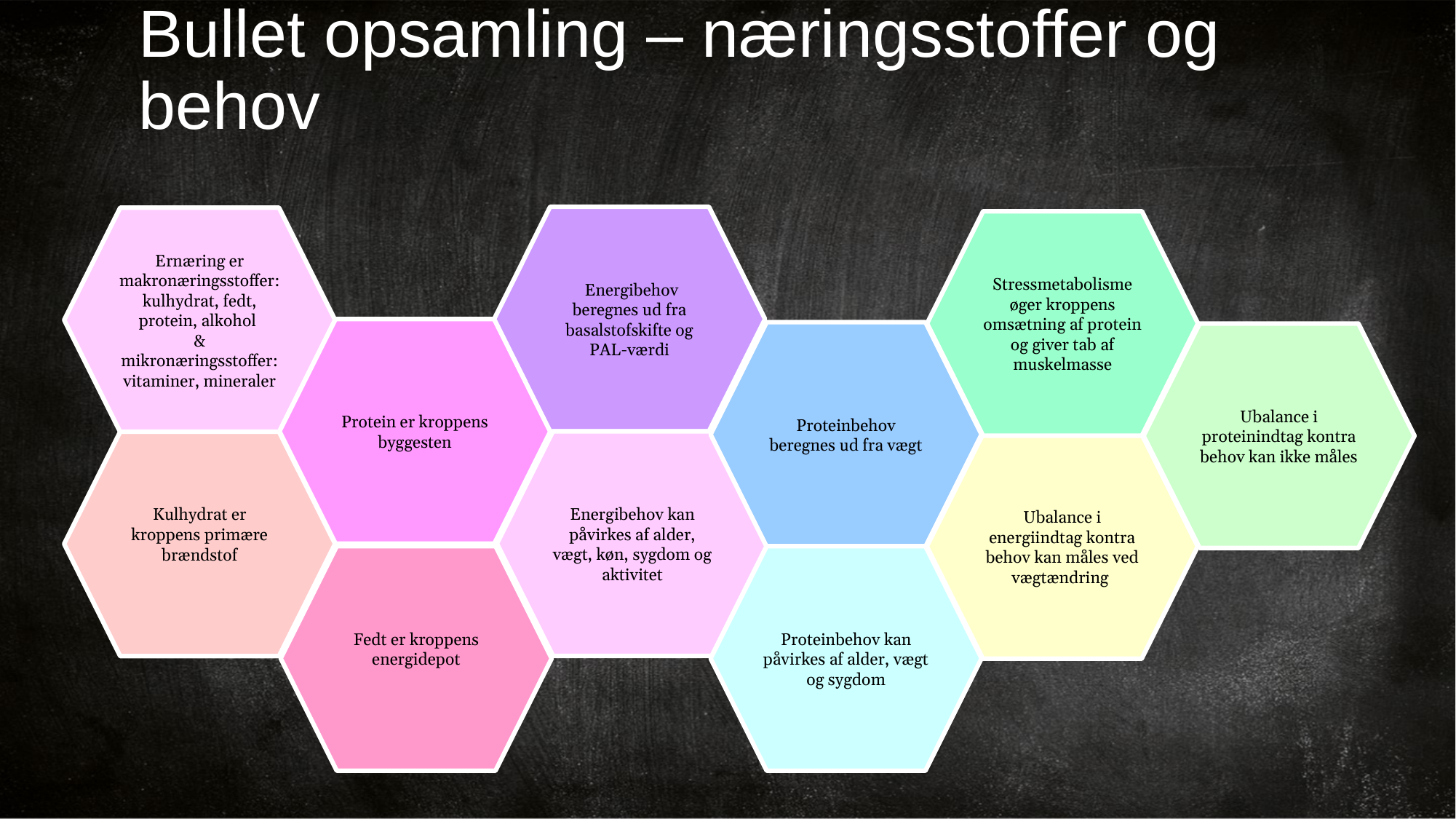

# Bullet opsamling – næringsstoffer og behov
 Energibehov beregnes ud fra basalstofskifte og PAL-værdi
Ernæring er makronæringsstoffer: kulhydrat, fedt, protein, alkohol
& mikronæringsstoffer: vitaminer, mineraler
Stressmetabolisme øger kroppens omsætning af protein og giver tab af muskelmasse
Protein er kroppens byggesten
Proteinbehov beregnes ud fra vægt
Ubalance i proteinindtag kontra behov kan ikke måles
Energibehov kan påvirkes af alder, vægt, køn, sygdom og aktivitet
Kulhydrat er kroppens primære brændstof

Ubalance i energiindtag kontra behov kan måles ved vægtændring
Fedt er kroppens energidepot

Proteinbehov kan påvirkes af alder, vægt og sygdom